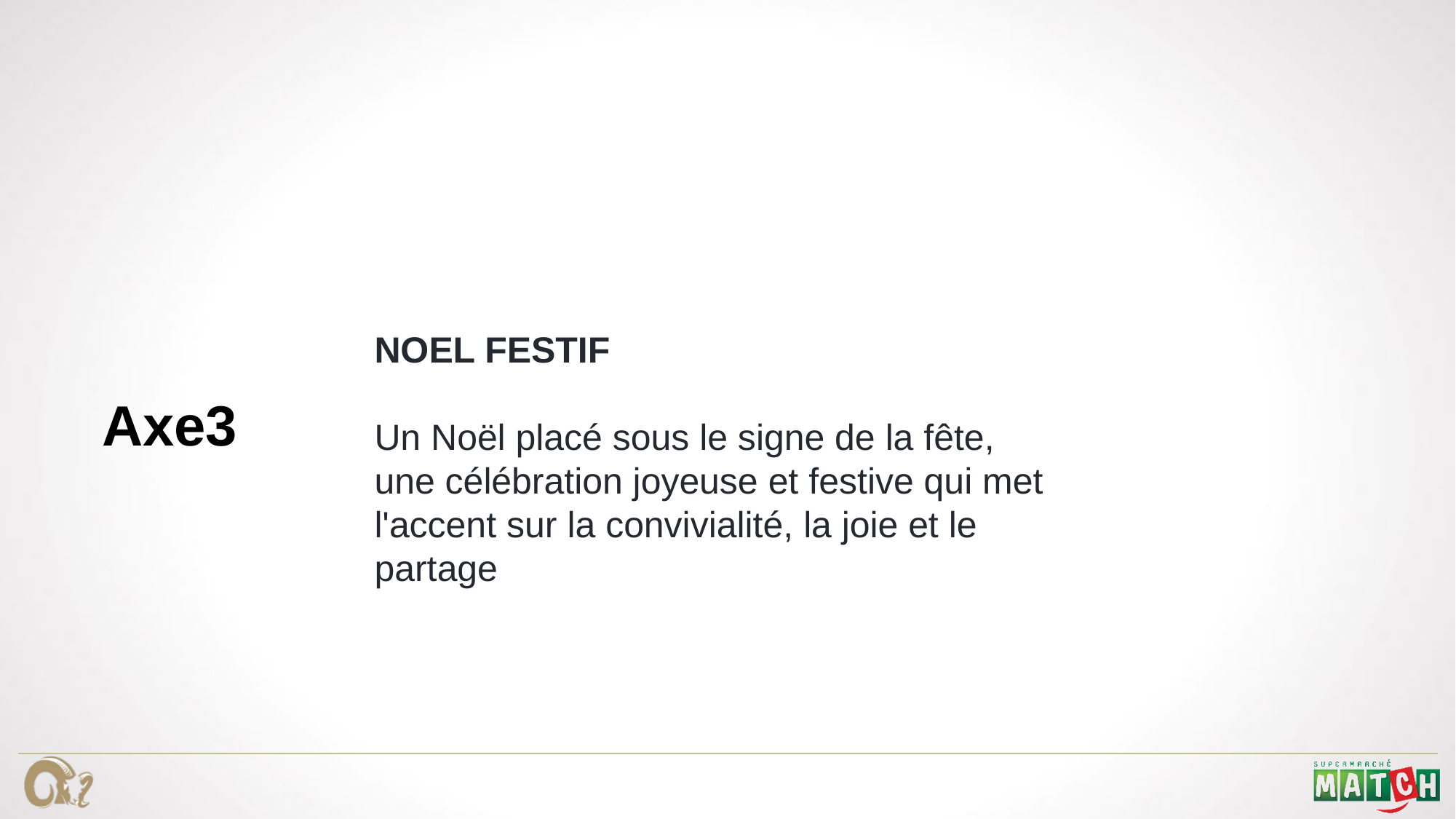

Axe3

NOEL FESTIF

Un Noël placé sous le signe de la fête,
une célébration joyeuse et festive qui met l'accent sur la convivialité, la joie et le partage